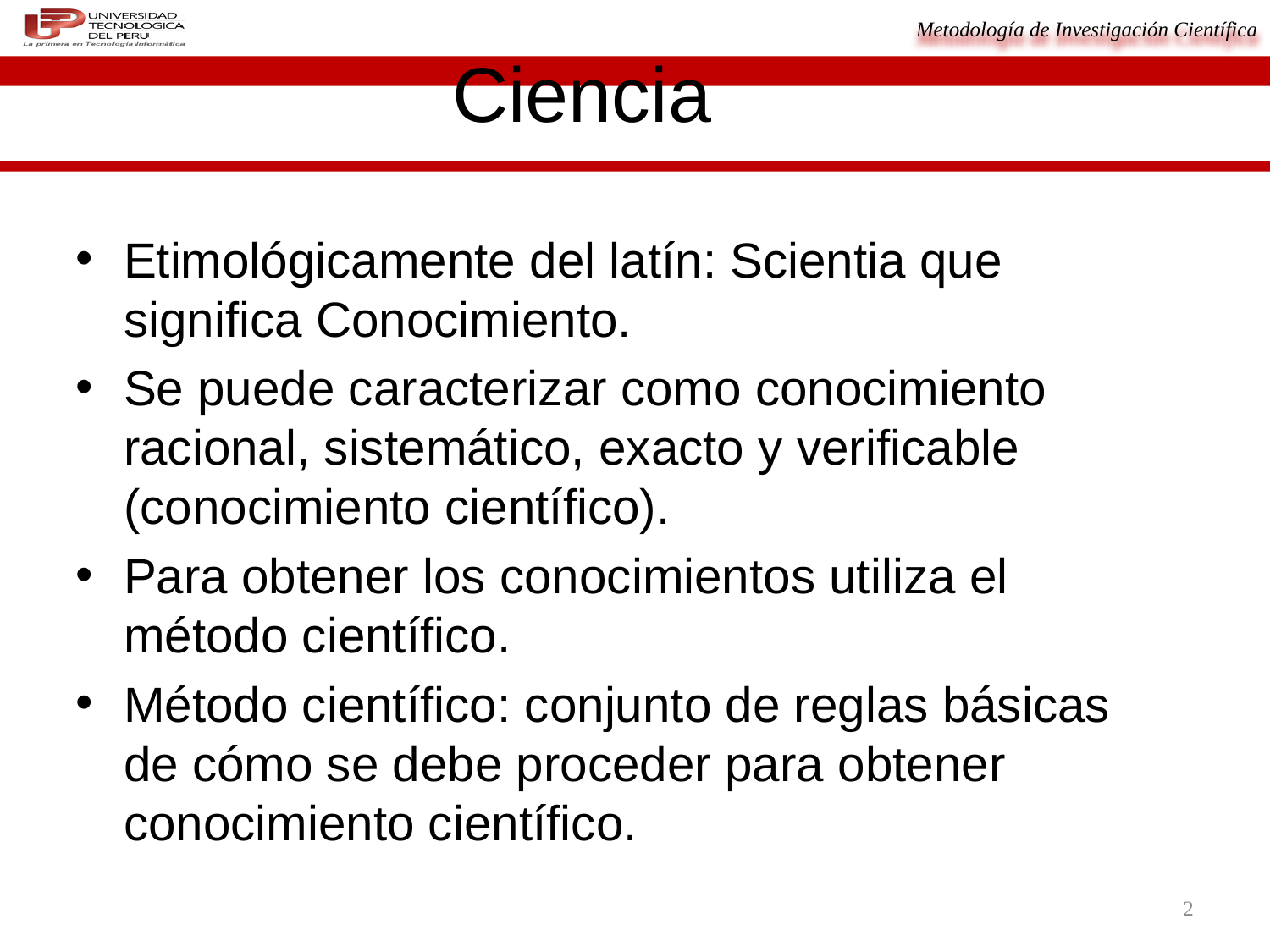

# Ciencia
Etimológicamente del latín: Scientia que significa Conocimiento.
Se puede caracterizar como conocimiento  racional, sistemático, exacto y verificable (conocimiento científico).
Para obtener los conocimientos utiliza el método científico.
Método científico: conjunto de reglas básicas de cómo se debe proceder para obtener conocimiento científico.
2